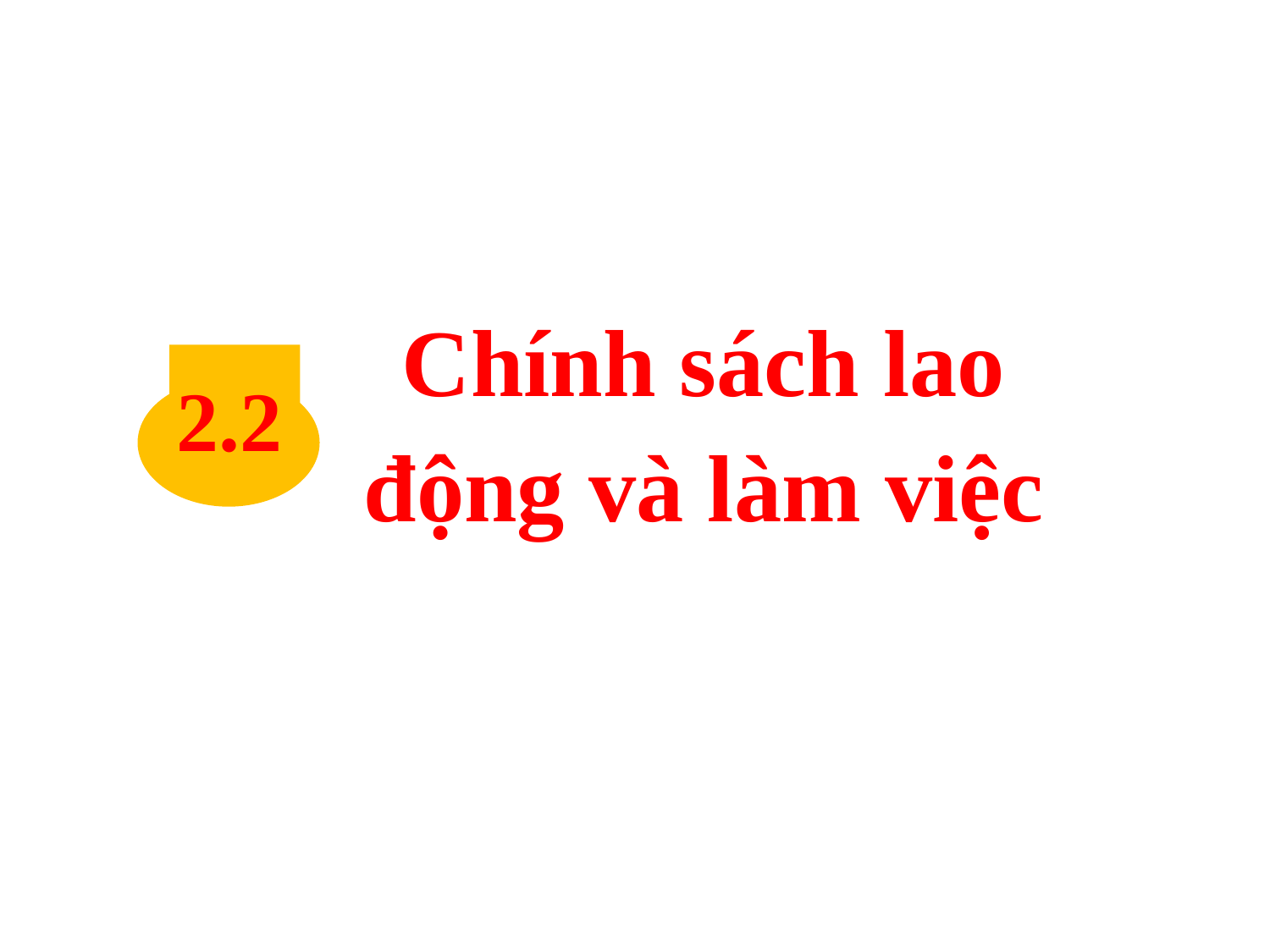

Chính sách lao động và làm việc
2.2